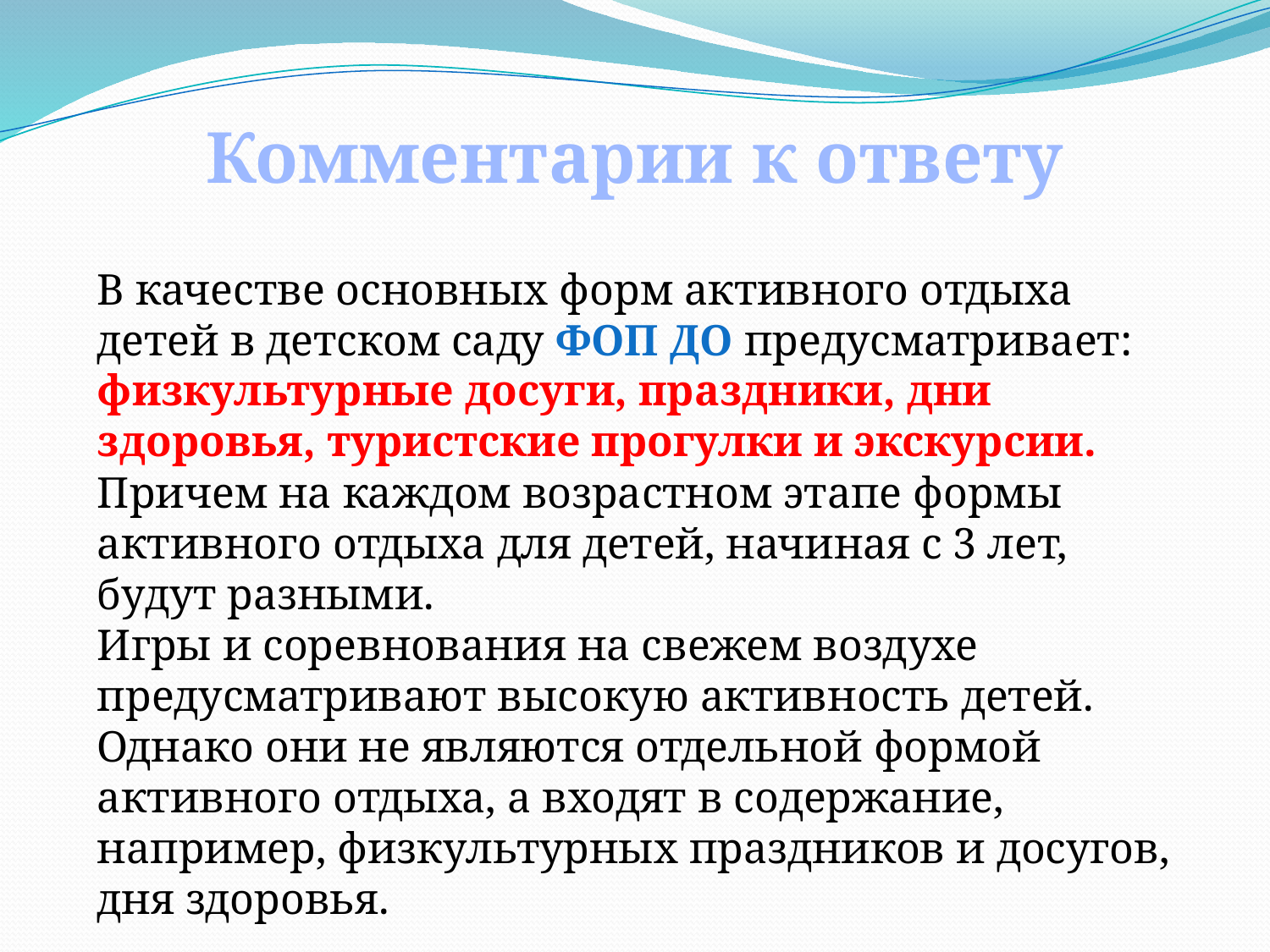

Комментарии к ответу
В качестве основных форм активного отдыха детей в детском саду ФОП ДО предусматривает: физкультурные досуги, праздники, дни здоровья, туристские прогулки и экскурсии. Причем на каждом возрастном этапе формы активного отдыха для детей, начиная с 3 лет, будут разными.
Игры и соревнования на свежем воздухе предусматривают высокую активность детей. Однако они не являются отдельной формой активного отдыха, а входят в содержание, например, физкультурных праздников и досугов, дня здоровья.